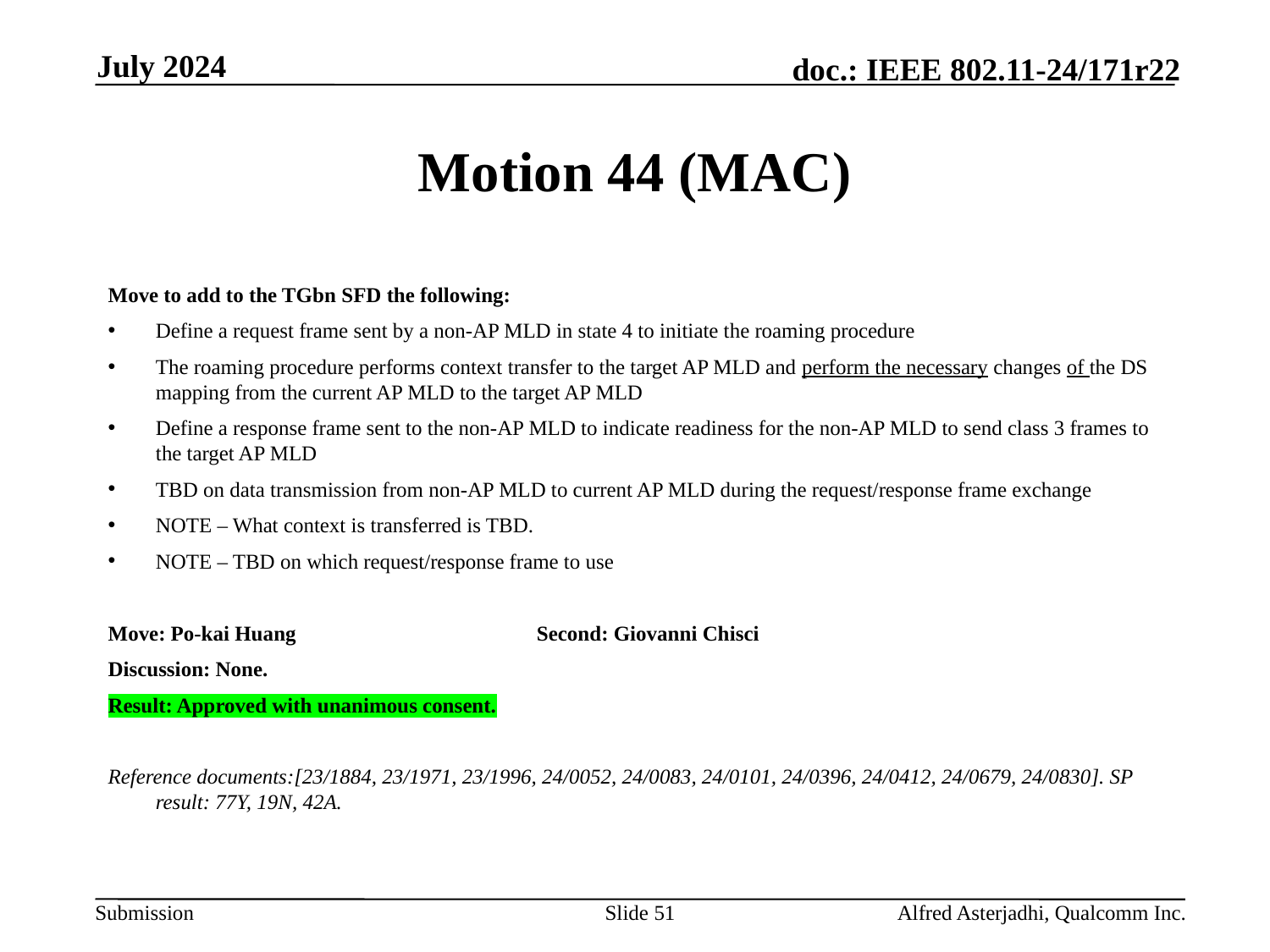

July 2024
# Motion 44 (MAC)
Move to add to the TGbn SFD the following:
Define a request frame sent by a non-AP MLD in state 4 to initiate the roaming procedure
The roaming procedure performs context transfer to the target AP MLD and perform the necessary changes of the DS mapping from the current AP MLD to the target AP MLD
Define a response frame sent to the non-AP MLD to indicate readiness for the non-AP MLD to send class 3 frames to the target AP MLD
TBD on data transmission from non-AP MLD to current AP MLD during the request/response frame exchange
NOTE – What context is transferred is TBD.
NOTE – TBD on which request/response frame to use

Move: Po-kai Huang		Second: Giovanni Chisci
Discussion: None.
Result: Approved with unanimous consent.

Reference documents:[23/1884, 23/1971, 23/1996, 24/0052, 24/0083, 24/0101, 24/0396, 24/0412, 24/0679, 24/0830]. SP result: 77Y, 19N, 42A.

Slide 51
Alfred Asterjadhi, Qualcomm Inc.